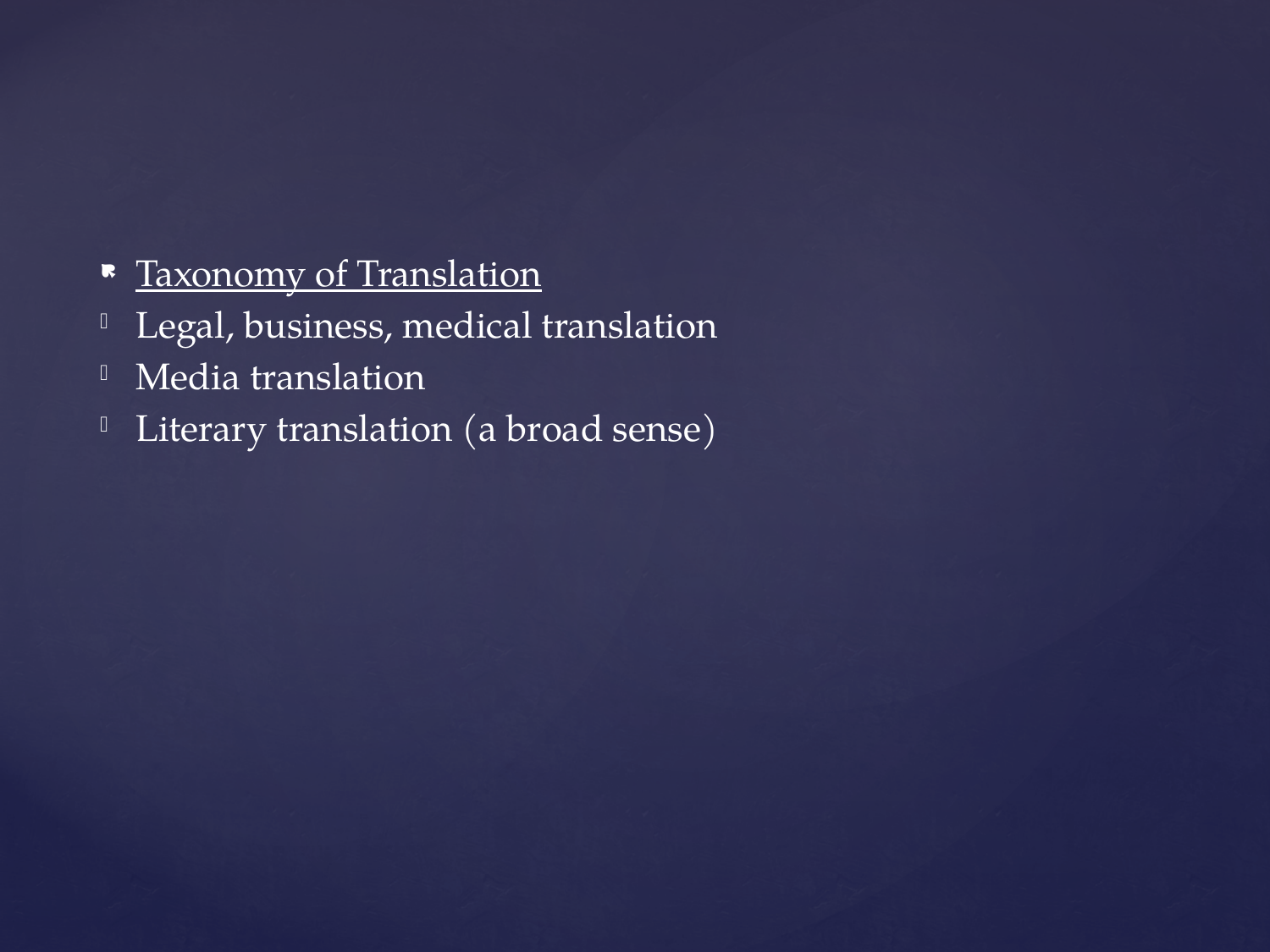

Taxonomy of Translation
Legal, business, medical translation
Media translation
Literary translation (a broad sense)
#